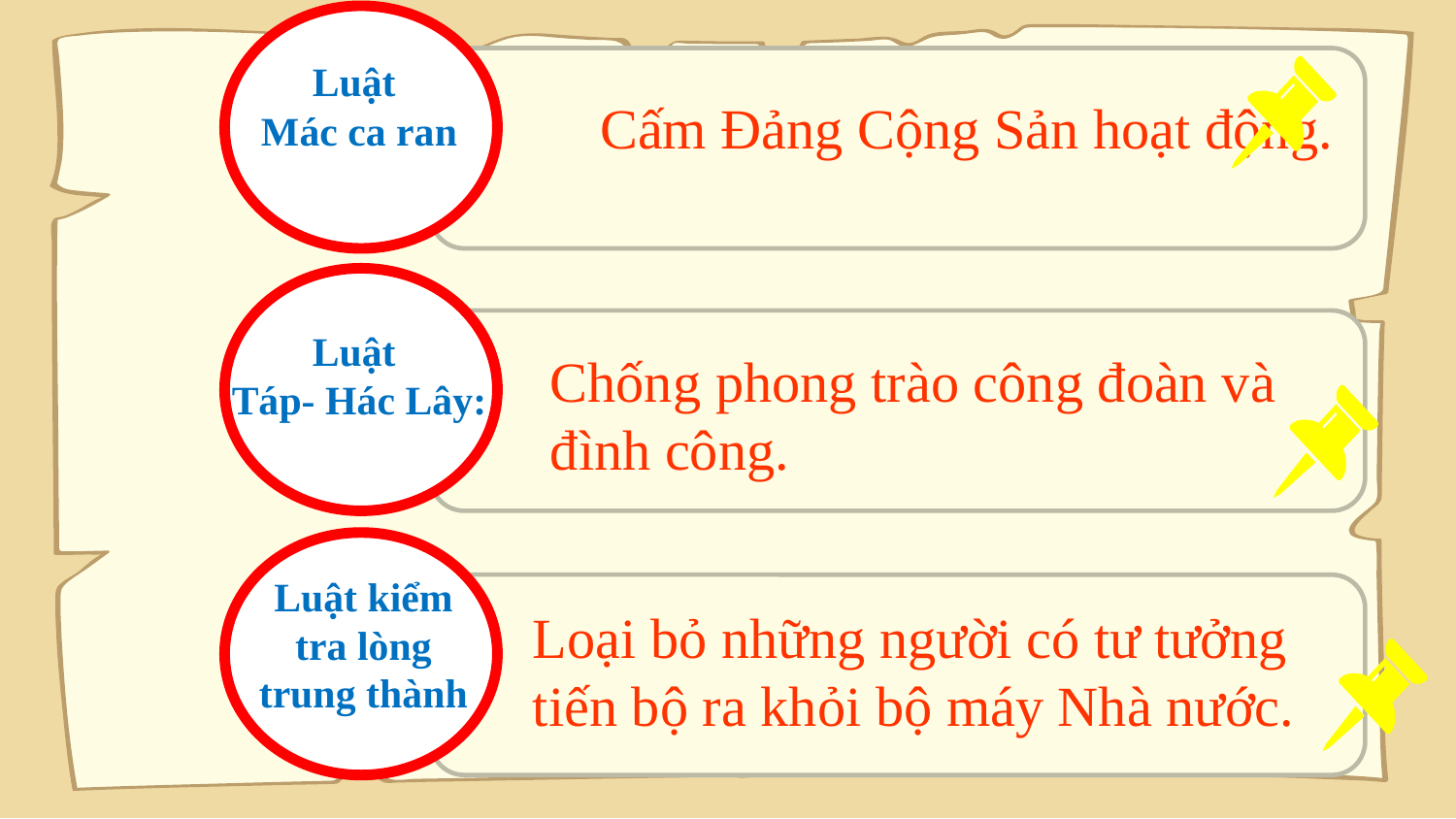

Luật
Mác ca ran

Cấm Đảng Cộng Sản hoạt động.

Luật
Táp- Hác Lây:
Chống phong trào công đoàn và đình công.

Luật kiểm tra lòng trung thành

Loại bỏ những người có tư tưởng tiến bộ ra khỏi bộ máy Nhà nước.